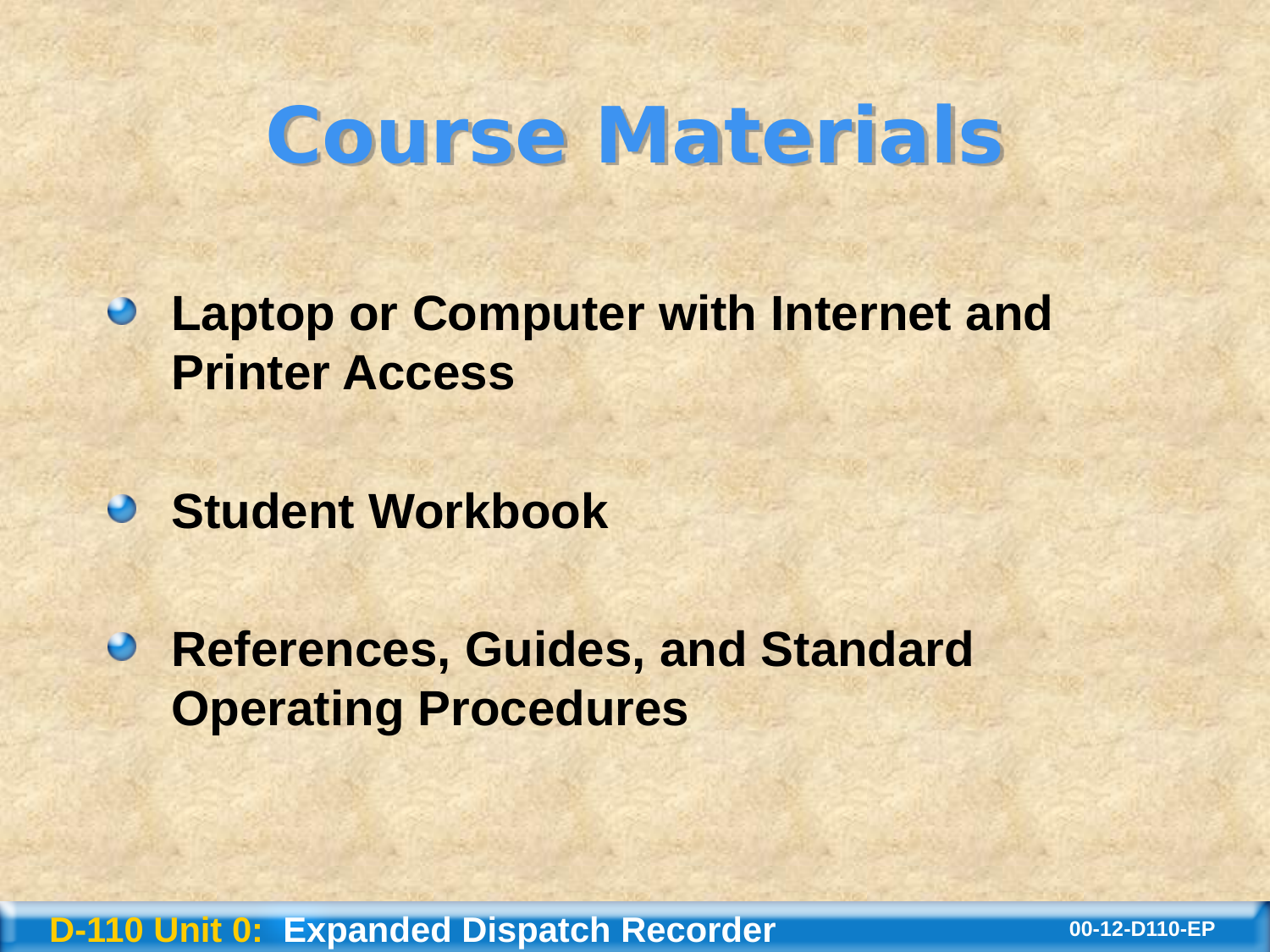

# Course Materials
Laptop or Computer with Internet and Printer Access

Student Workbook

References, Guides, and Standard Operating Procedures

D-110 Unit 0:  Expanded Dispatch Recorder